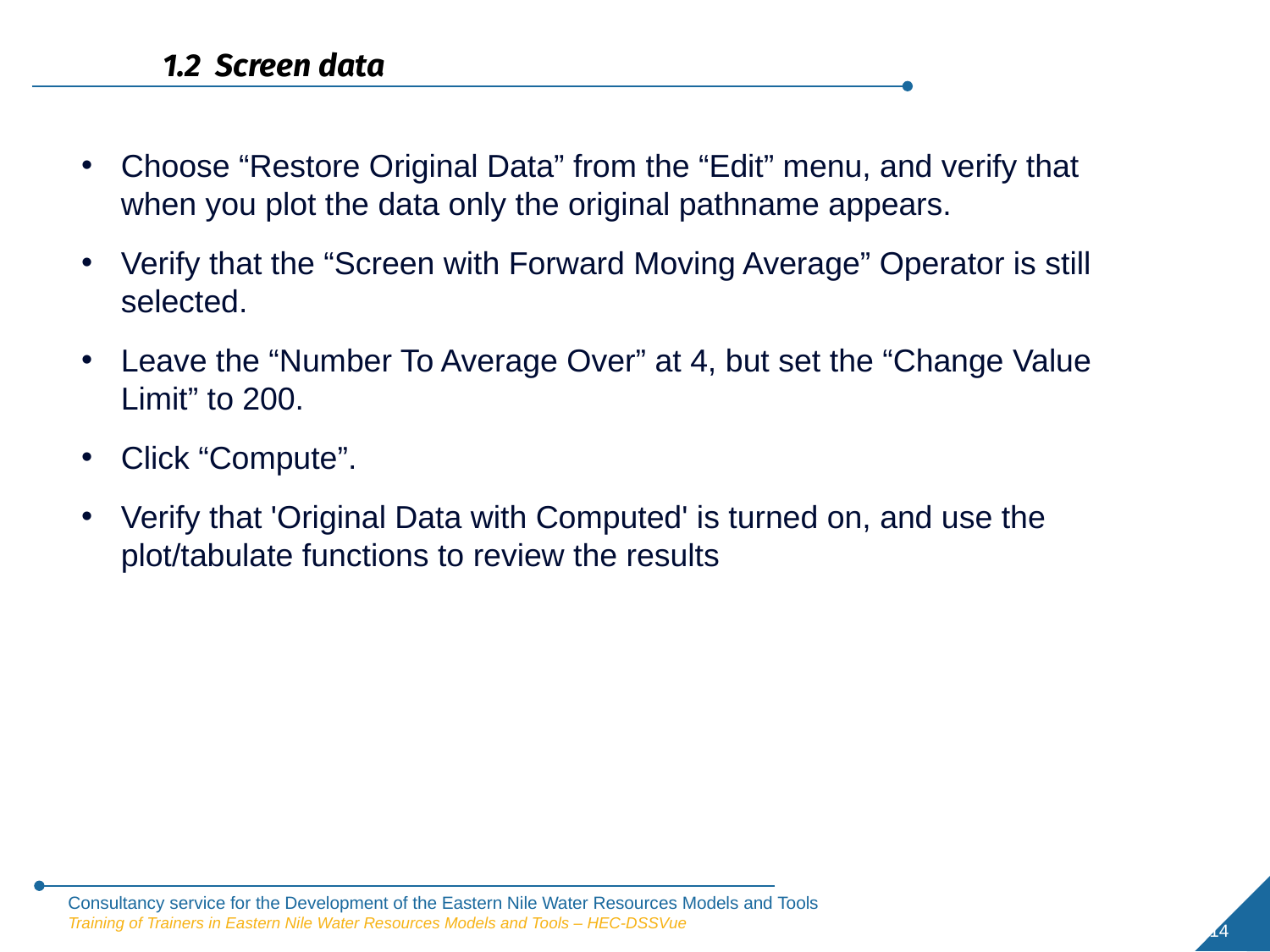

1.2  Screen data
Choose “Restore Original Data” from the “Edit” menu, and verify that when you plot the data only the original pathname appears.
Verify that the “Screen with Forward Moving Average” Operator is still selected.
Leave the “Number To Average Over” at 4, but set the “Change Value Limit” to 200.
Click “Compute”.
Verify that 'Original Data with Computed' is turned on, and use the plot/tabulate functions to review the results